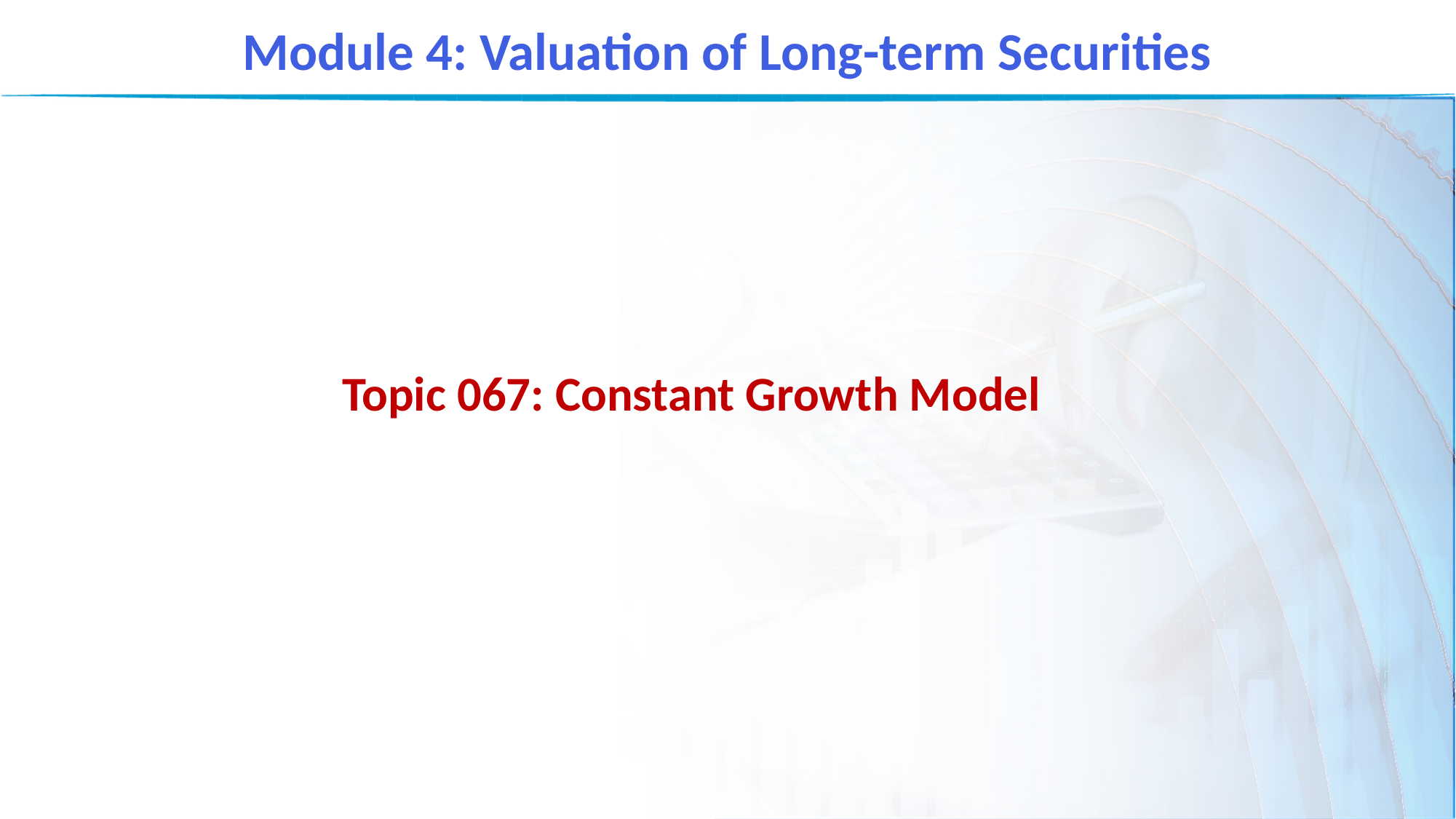

Module 4: Valuation of Long-term Securities
Topic 067: Constant Growth Model